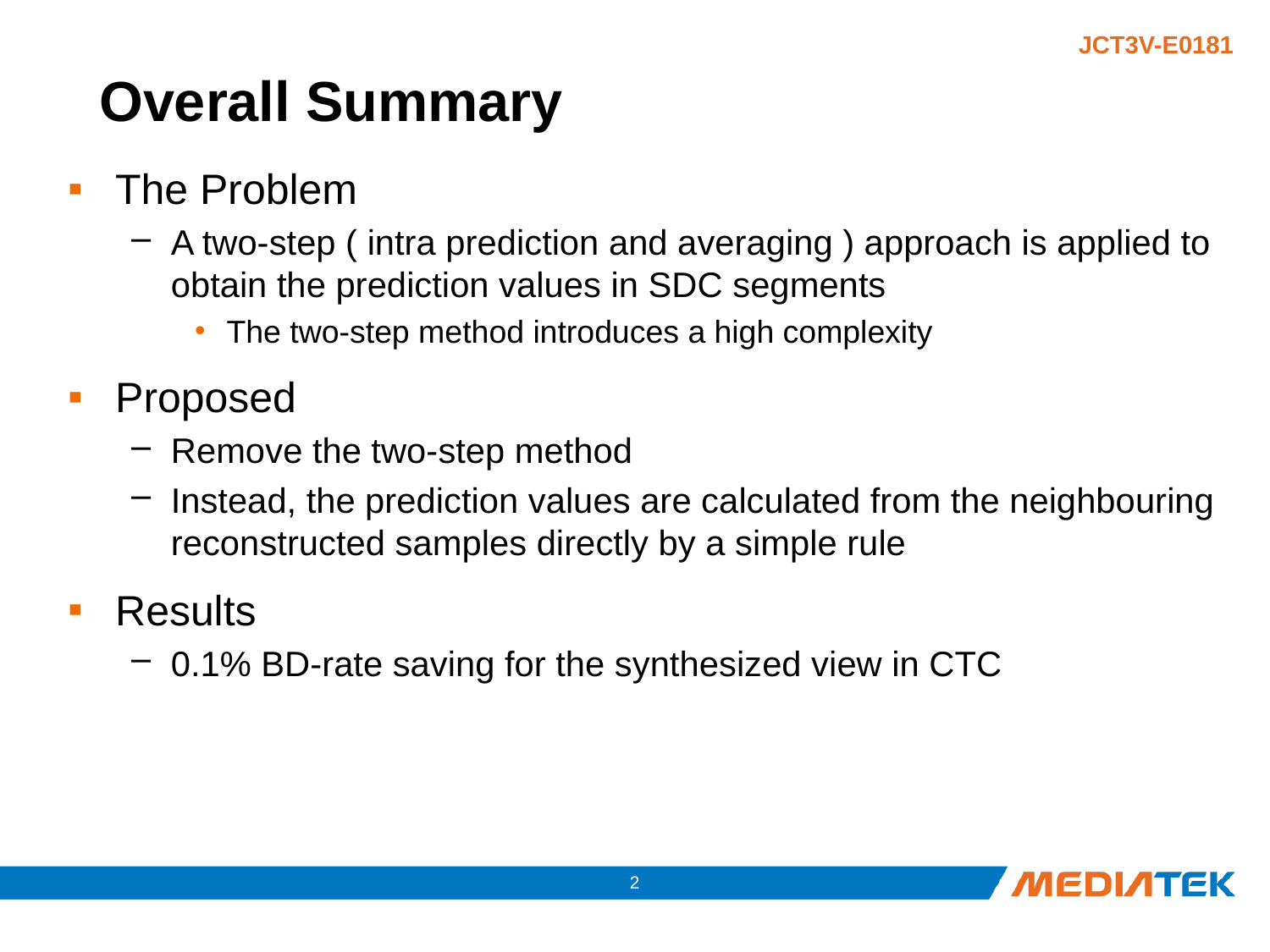

# Overall Summary
The Problem
A two-step ( intra prediction and averaging ) approach is applied to obtain the prediction values in SDC segments
The two-step method introduces a high complexity
Proposed
Remove the two-step method
Instead, the prediction values are calculated from the neighbouring reconstructed samples directly by a simple rule
Results
0.1% BD-rate saving for the synthesized view in CTC
2